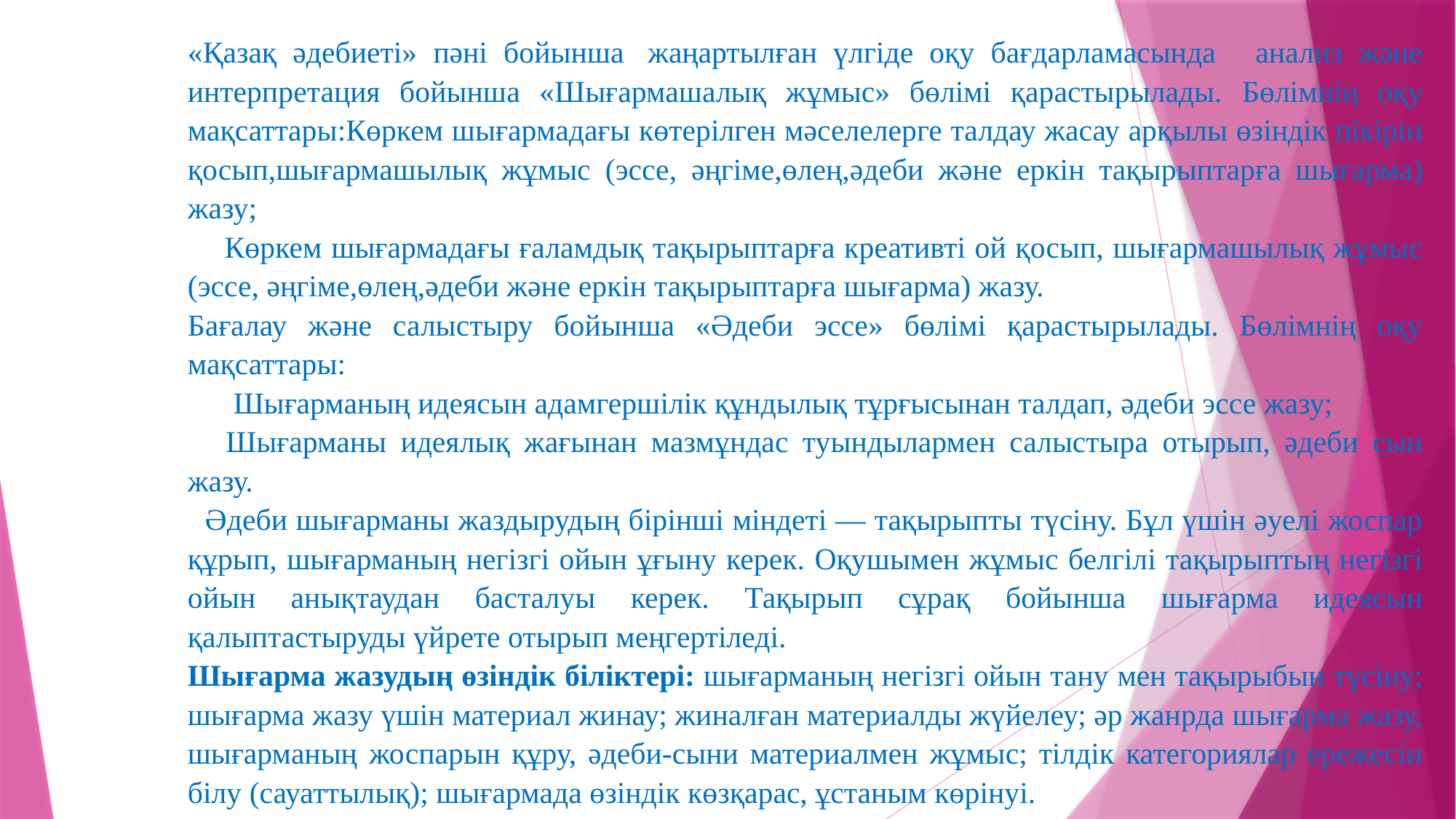

«Қазақ әдебиеті» пәні бойынша  жаңартылған үлгіде оқу бағдарламасында   анализ және интерпретация бойынша «Шығармашалық жұмыс» бөлімі қарастырылады. Бөлімнің оқу мақсаттары:Көркем шығармадағы көтерілген мәселелерге талдау жасау арқылы өзіндік пікірін қосып,шығармашылық жұмыс (эссе, әңгіме,өлең,әдеби және еркін тақырыптарға шығарма) жазу;
    Көркем шығармадағы ғаламдық тақырыптарға креативті ой қосып, шығармашылық жұмыс (эссе, әңгіме,өлең,әдеби және еркін тақырыптарға шығарма) жазу.
Бағалау және салыстыру бойынша «Әдеби эссе» бөлімі қарастырылады. Бөлімнің оқу мақсаттары:
      Шығарманың идеясын адамгершілік құндылық тұрғысынан талдап, әдеби эссе жазу;
     Шығарманы идеялық жағынан мазмұндас туындылармен салыстыра отырып, әдеби сын жазу.
  Әдеби шығарманы жаздырудың бірінші міндеті — тақырыпты түсіну. Бұл үшін әуелі жоспар құрып, шығарманың негізгі ойын ұғыну керек. Оқушымен жұмыс белгілі тақырыптың негізгі ойын анықтаудан басталуы керек. Тақырып сұрақ бойынша шығарма идеясын қалыптастыруды үйрете отырып меңгертіледі.
Шығарма жазудың өзіндік біліктері: шығарманың негізгі ойын тану мен тақырыбын түсіну; шығарма жазу үшін материал жинау; жиналған материалды жүйелеу; әр жанрда шығарма жазу, шығарманың жоспарын құру, әдеби-сыни материалмен жұмыс; тілдік категориялар ережесін білу (сауаттылық); шығармада өзіндік көзқарас, ұстаным көрінуі.